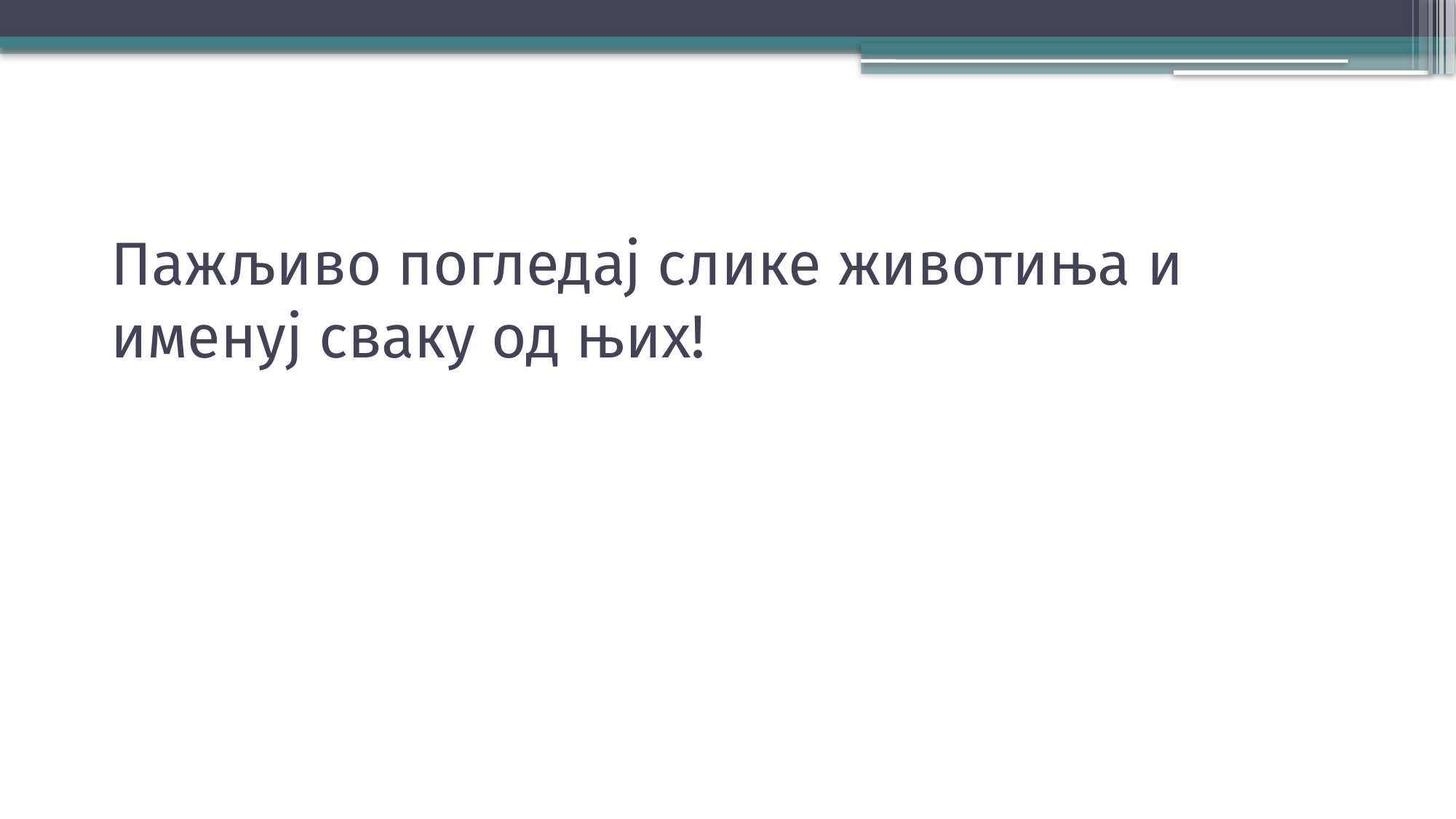

# Пажљиво погледај слике животиња и именуј сваку од њих!